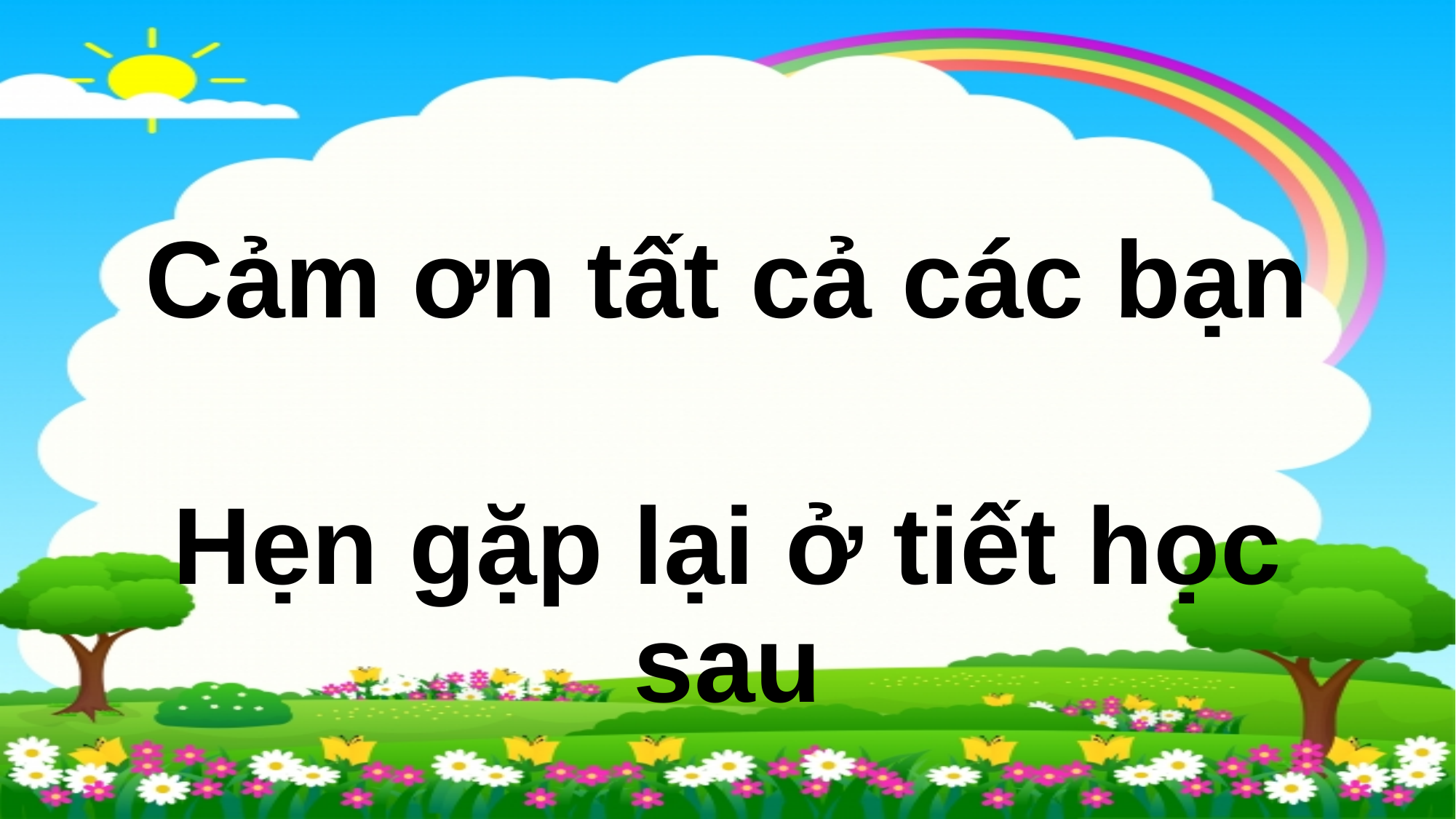

#
Cảm ơn tất cả các bạn

Hẹn gặp lại ở tiết học sau